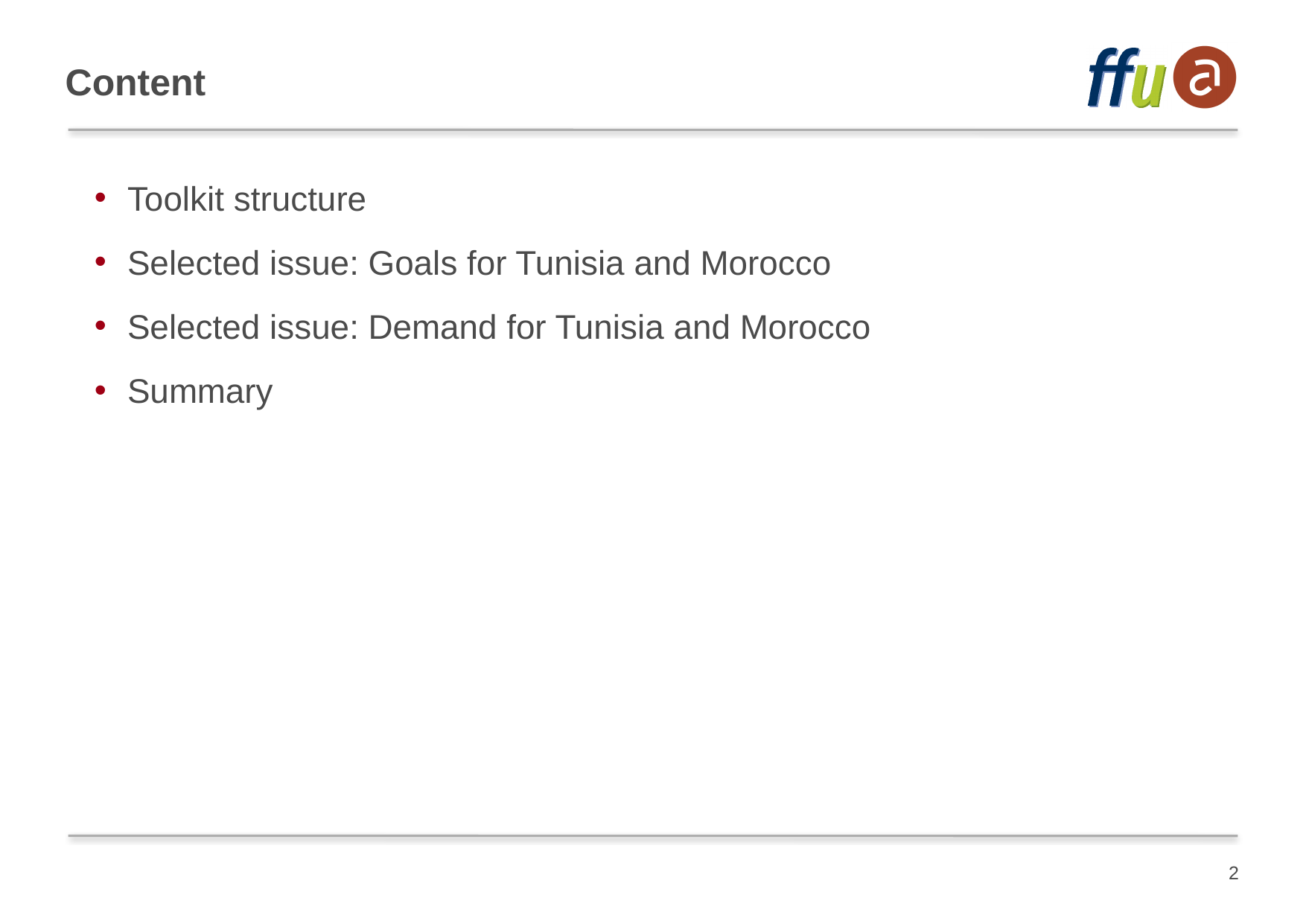

# Content
Toolkit structure
Selected issue: Goals for Tunisia and Morocco
Selected issue: Demand for Tunisia and Morocco
Summary